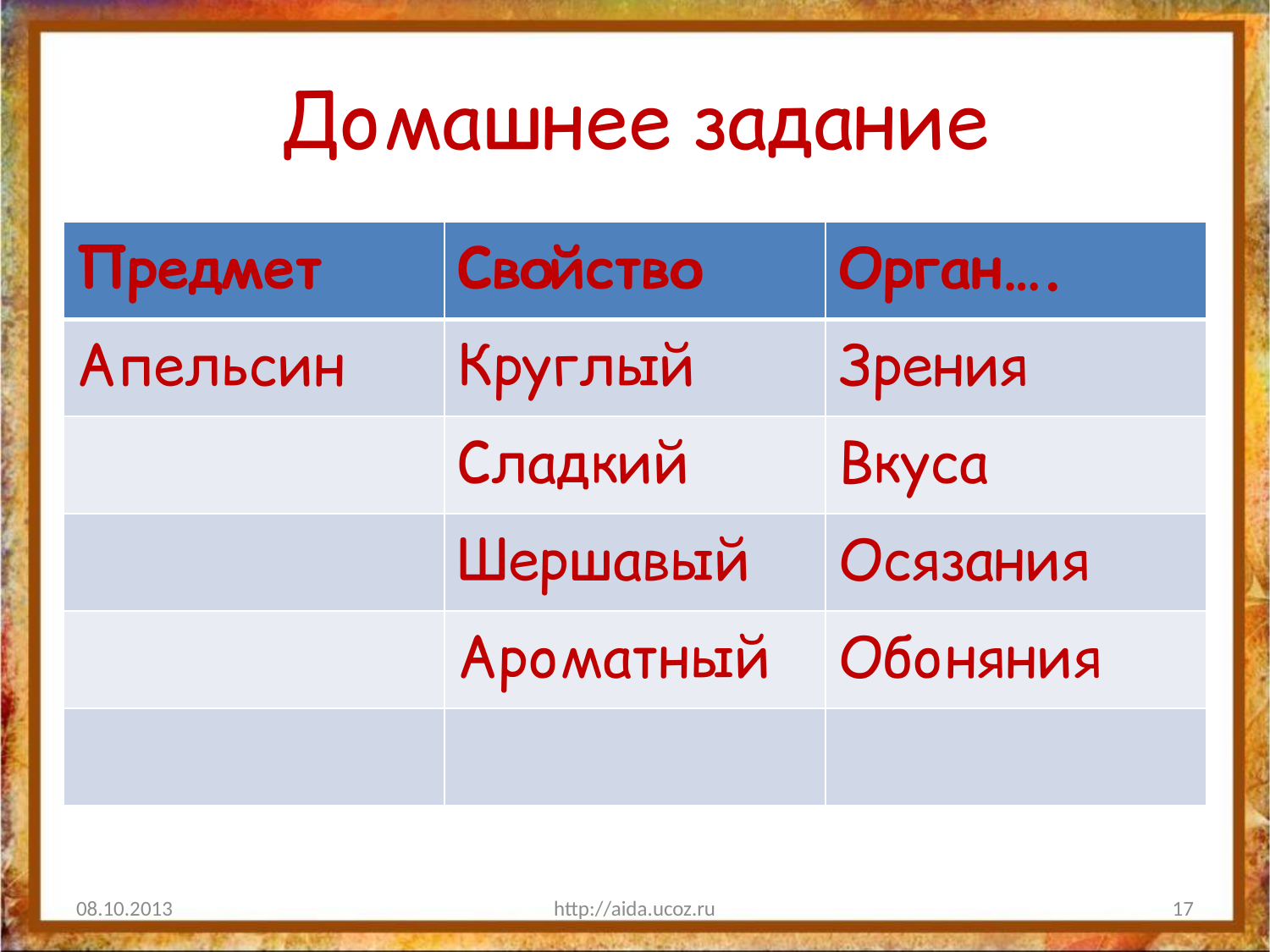

# Домашнее задание
| Предмет | Свойство | Орган…. |
| --- | --- | --- |
| Апельсин | Круглый | Зрения |
|  | Сладкий | Вкуса |
|  | Шершавый | Осязания |
|  | Ароматный | Обоняния |
|  |  |  |
08.10.2013
http://aida.ucoz.ru
17